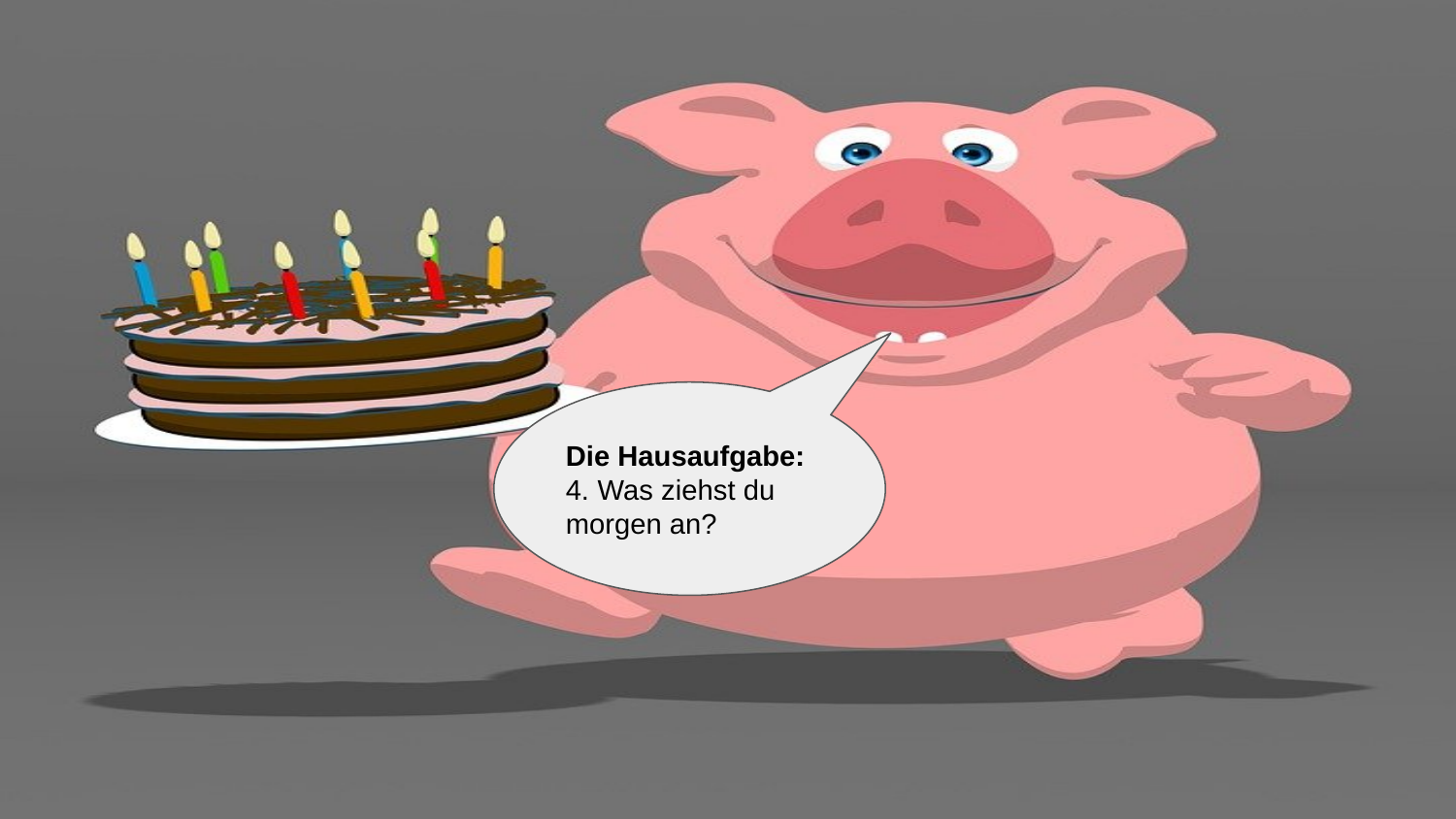

Die Hausaufgabe:
4. Was ziehst du morgen an?